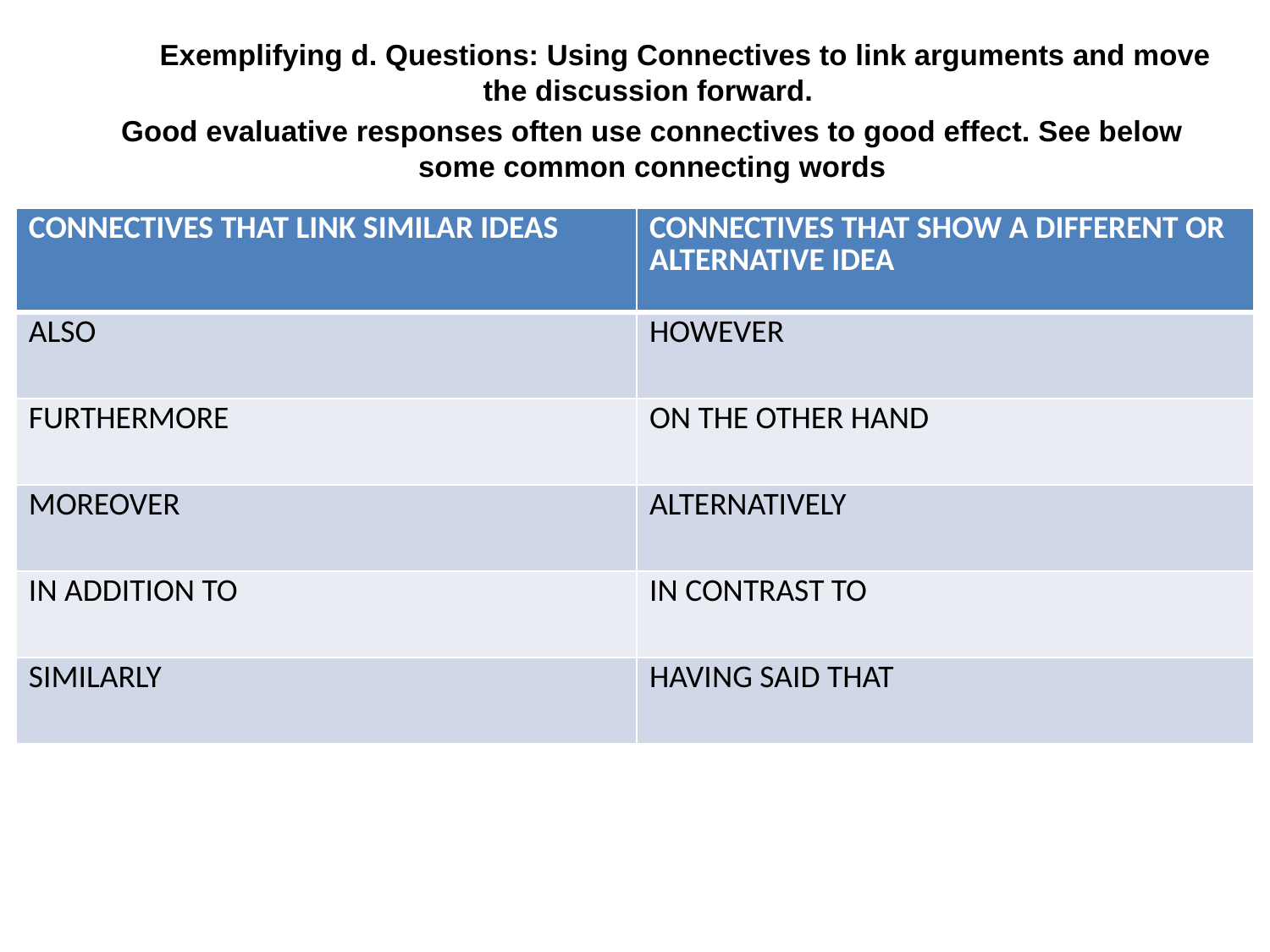

Exemplifying d. Questions: Using Connectives to link arguments and move the discussion forward.
Good evaluative responses often use connectives to good effect. See below some common connecting words
| CONNECTIVES THAT LINK SIMILAR IDEAS | CONNECTIVES THAT SHOW A DIFFERENT OR ALTERNATIVE IDEA |
| --- | --- |
| ALSO | HOWEVER |
| FURTHERMORE | ON THE OTHER HAND |
| MOREOVER | ALTERNATIVELY |
| IN ADDITION TO | IN CONTRAST TO |
| SIMILARLY | HAVING SAID THAT |